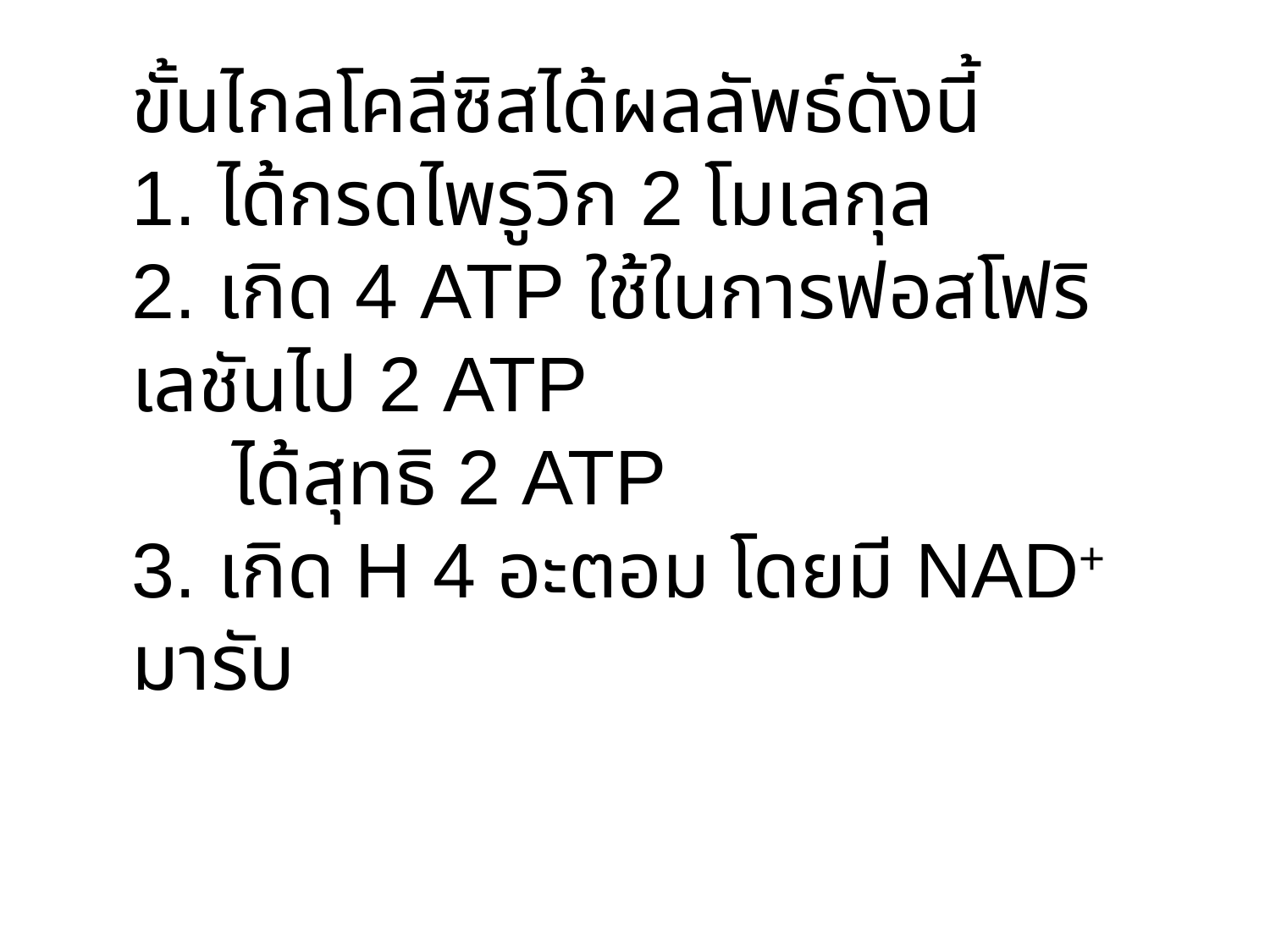

ขั้นไกลโคลีซิสได้ผลลัพธ์ดังนี้
1. ได้กรดไพรูวิก 2 โมเลกุล
2. เกิด 4 ATP ใช้ในการฟอสโฟริเลชันไป 2 ATP
     ได้สุทธิ 2 ATP
3. เกิด H 4 อะตอม โดยมี NAD+ มารับ